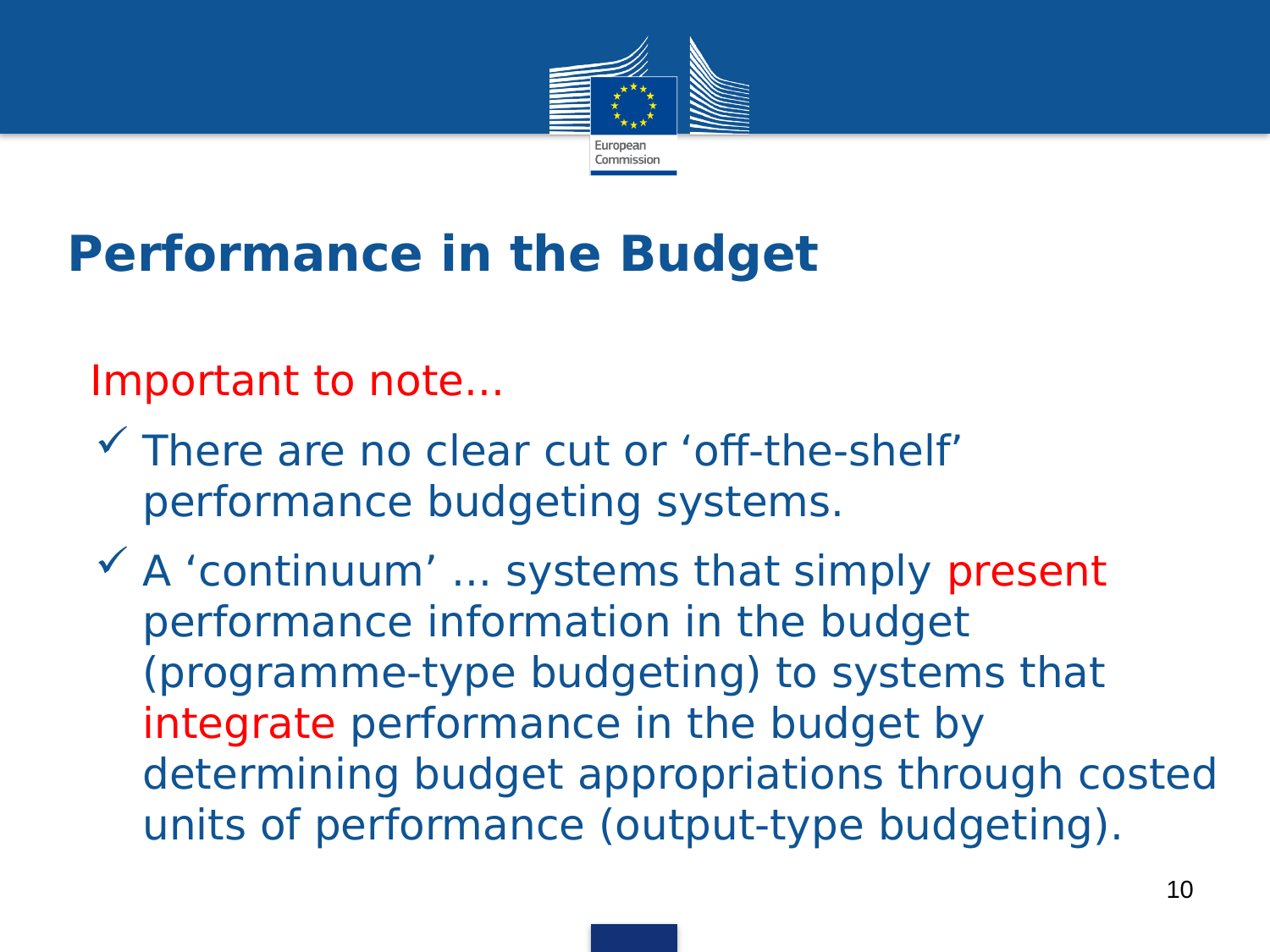

# Performance in the Budget
Important to note...
There are no clear cut or ‘off-the-shelf’ performance budgeting systems.
A ‘continuum’ ... systems that simply present performance information in the budget (programme-type budgeting) to systems that integrate performance in the budget by determining budget appropriations through costed units of performance (output-type budgeting).
10